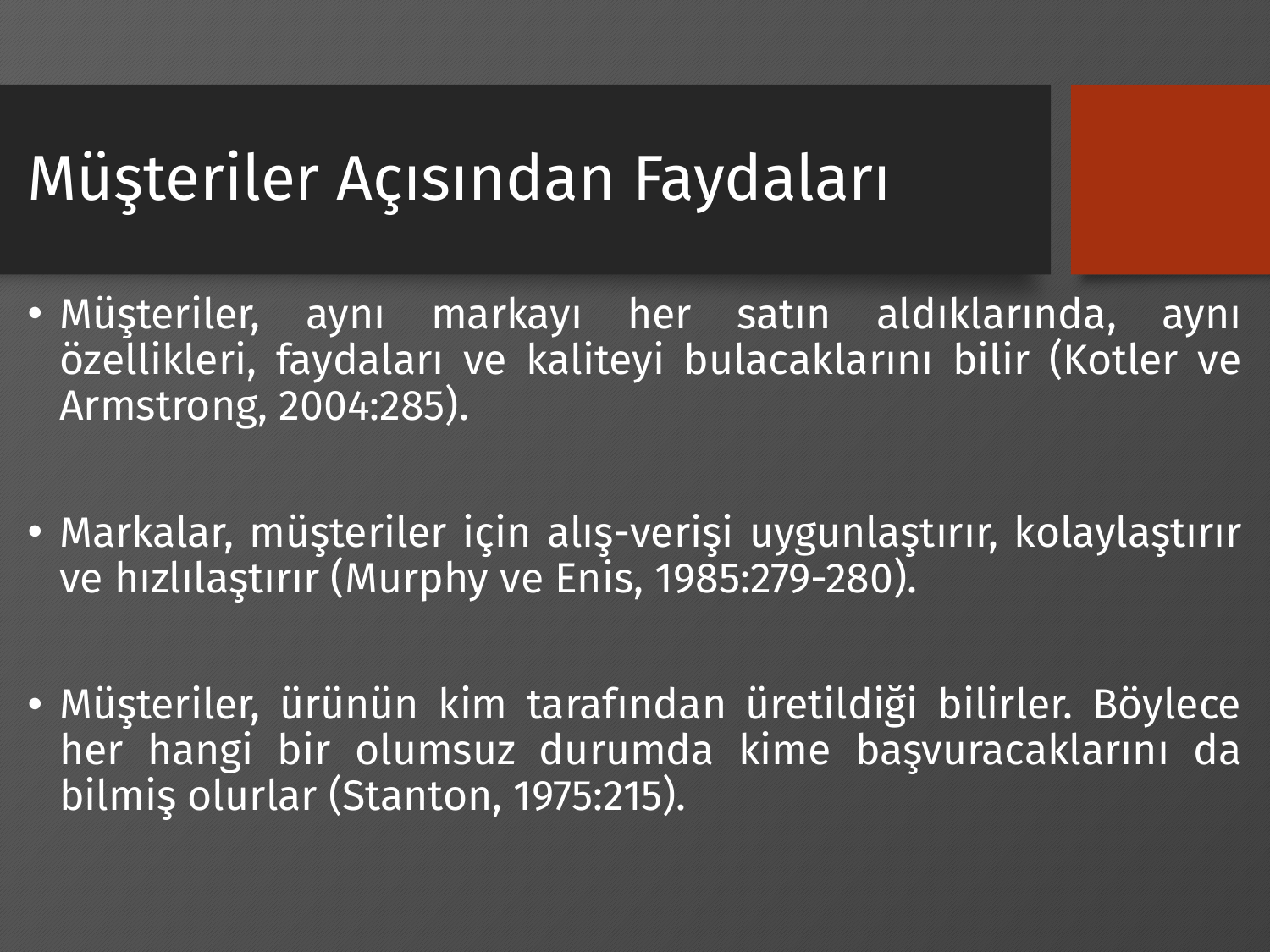

# Müşteriler Açısından Faydaları
Müşteriler, aynı markayı her satın aldıklarında, aynı özellikleri, faydaları ve kaliteyi bulacaklarını bilir (Kotler ve Armstrong, 2004:285).

Markalar, müşteriler için alış-verişi uygunlaştırır, kolaylaştırır ve hızlılaştırır (Murphy ve Enis, 1985:279-280).

Müşteriler, ürünün kim tarafından üretildiği bilirler. Böylece her hangi bir olumsuz durumda kime başvuracaklarını da bilmiş olurlar (Stanton, 1975:215).